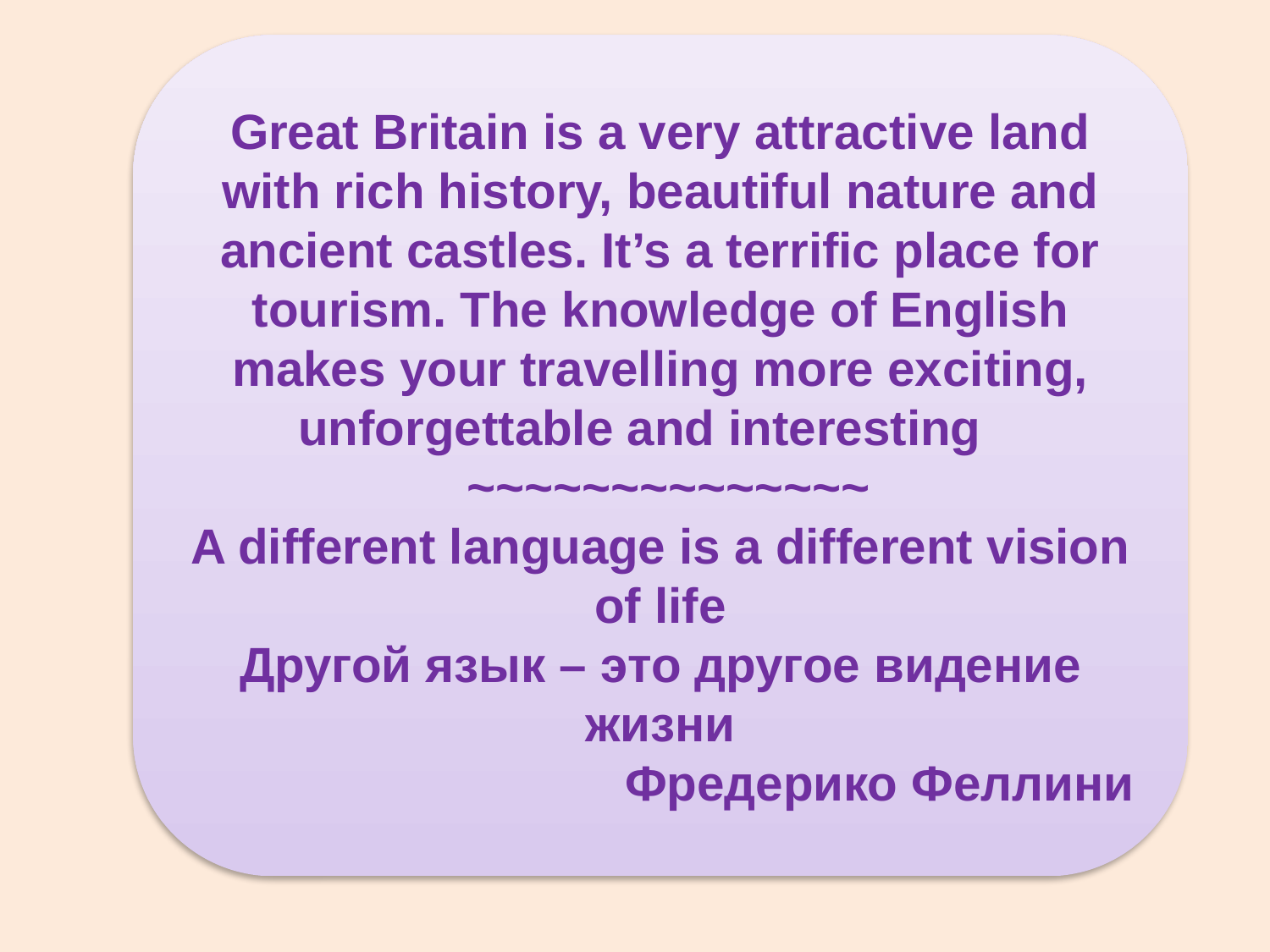

Great Britain is a very attractive land with rich history, beautiful nature and ancient castles. It’s a terrific place for tourism. The knowledge of English makes your travelling more exciting, unforgettable and interesting
 ~~~~~~~~~~~~~~
A different language is a different vision of life
Другой язык – это другое видение жизни
Фредерико Феллини